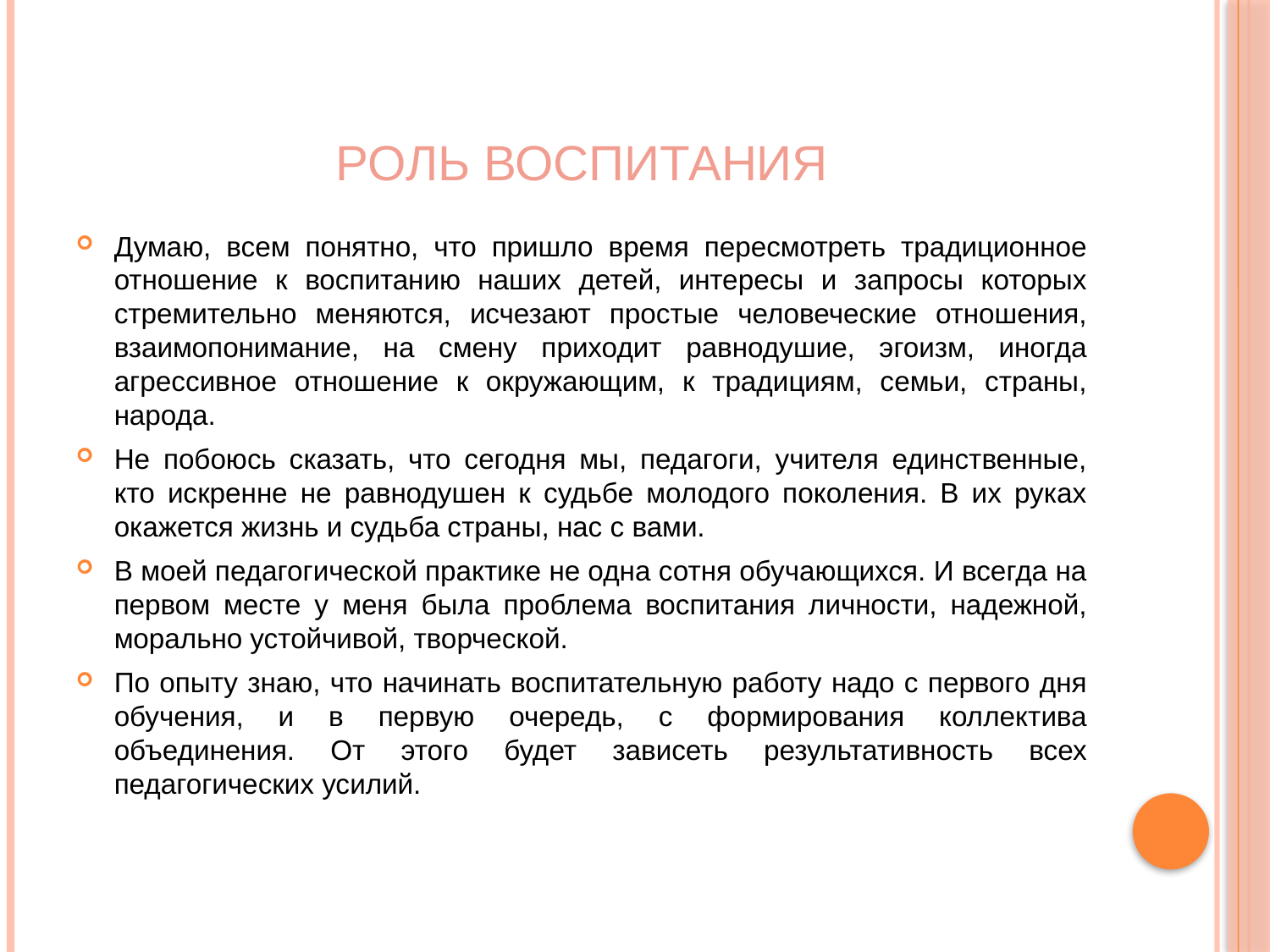

# Роль воспитания
Думаю, всем понятно, что пришло время пересмотреть традиционное отношение к воспитанию наших детей, интересы и запросы которых стремительно меняются, исчезают простые человеческие отношения, взаимопонимание, на смену приходит равнодушие, эгоизм, иногда агрессивное отношение к окружающим, к традициям, семьи, страны, народа.
Не побоюсь сказать, что сегодня мы, педагоги, учителя единственные, кто искренне не равнодушен к судьбе молодого поколения. В их руках окажется жизнь и судьба страны, нас с вами.
В моей педагогической практике не одна сотня обучающихся. И всегда на первом месте у меня была проблема воспитания личности, надежной, морально устойчивой, творческой.
По опыту знаю, что начинать воспитательную работу надо с первого дня обучения, и в первую очередь, с формирования коллектива объединения. От этого будет зависеть результативность всех педагогических усилий.